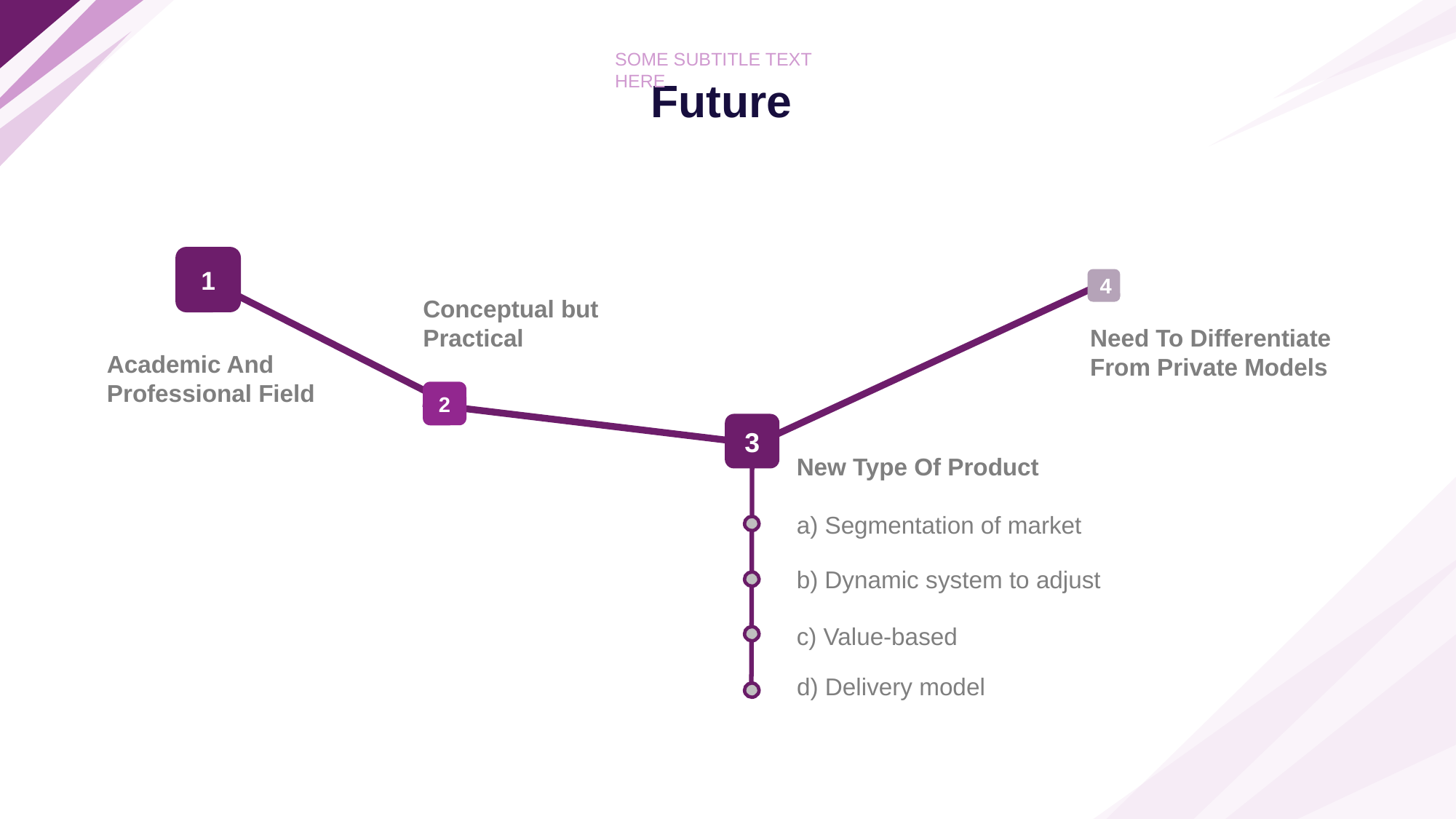

SOME SUBTITLE TEXT HERE
# Future
1
4
Conceptual but Practical
Need To Differentiate From Private Models
Academic And Professional Field
2
3
New Type Of Product
 Segmentation of market

b) Dynamic system to adjust

c) Value-based

d) Delivery model